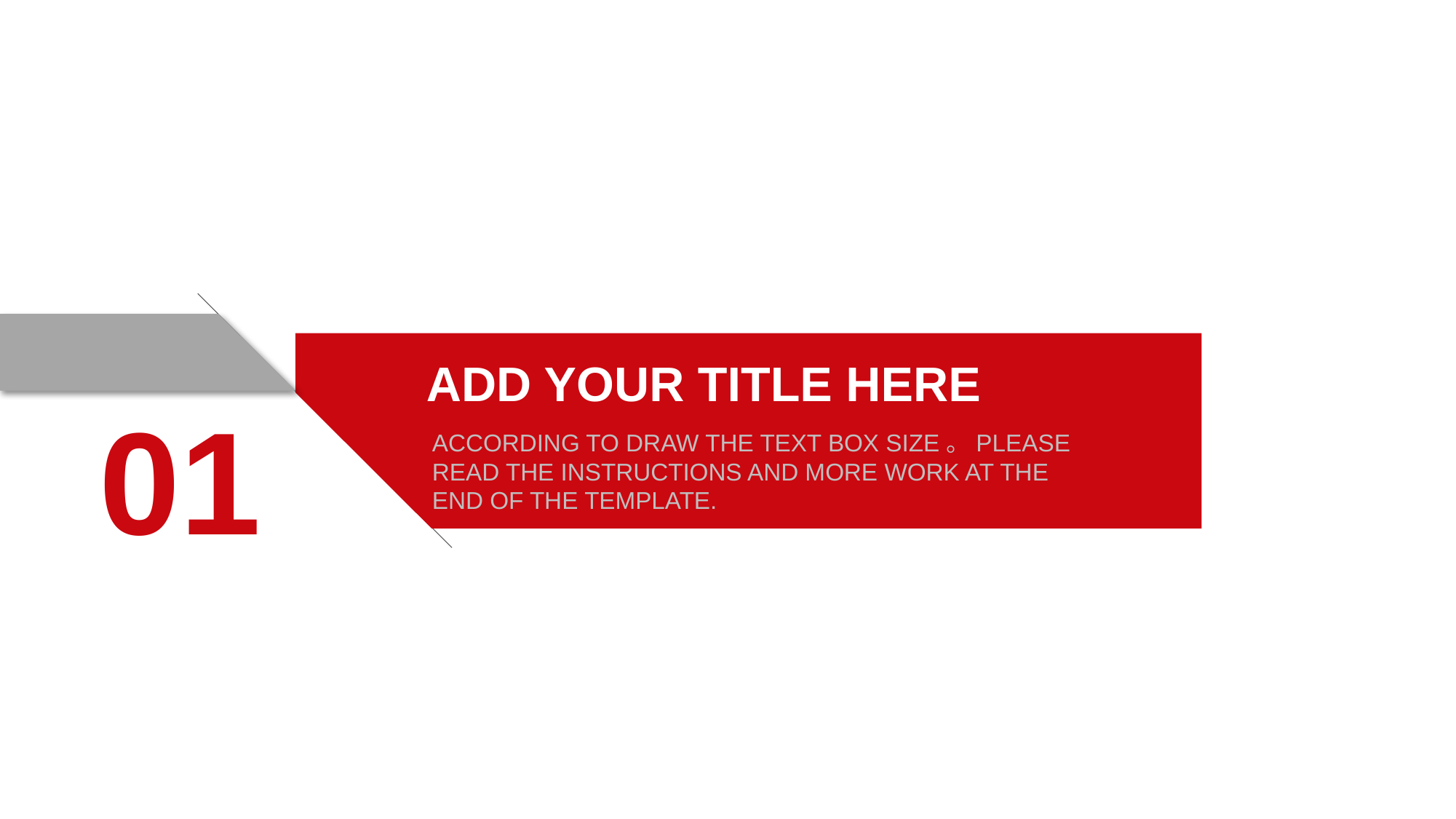

01

ADD YOUR TITLE HERE
ACCORDING TO DRAW THE TEXT BOX SIZE。PLEASE READ THE INSTRUCTIONS AND MORE WORK AT THE END OF THE TEMPLATE.